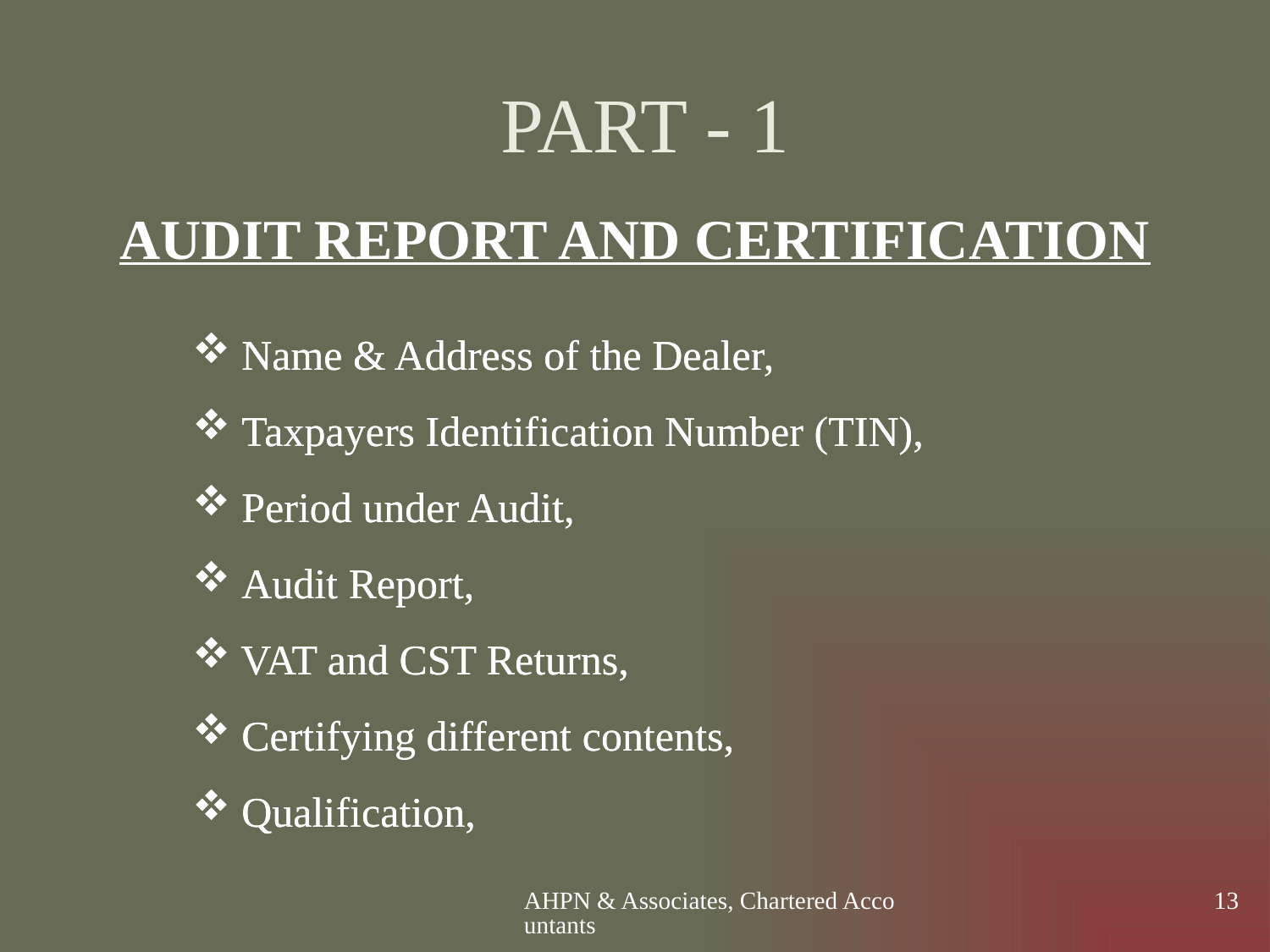

# PART - 1
AUDIT REPORT AND CERTIFICATION
 Name & Address of the Dealer,
 Taxpayers Identification Number (TIN),
 Period under Audit,
 Audit Report,
VAT and CST Returns,
 Certifying different contents,
 Qualification,

 Name & Address of the Dealer,
 Taxpayers Identification Number (TIN),
 Period under Audit,
 Audit Report,
VAT and CST Returns,
 Certifying different contents,
 Qualification,

AHPN & Associates, Chartered Accountants
13